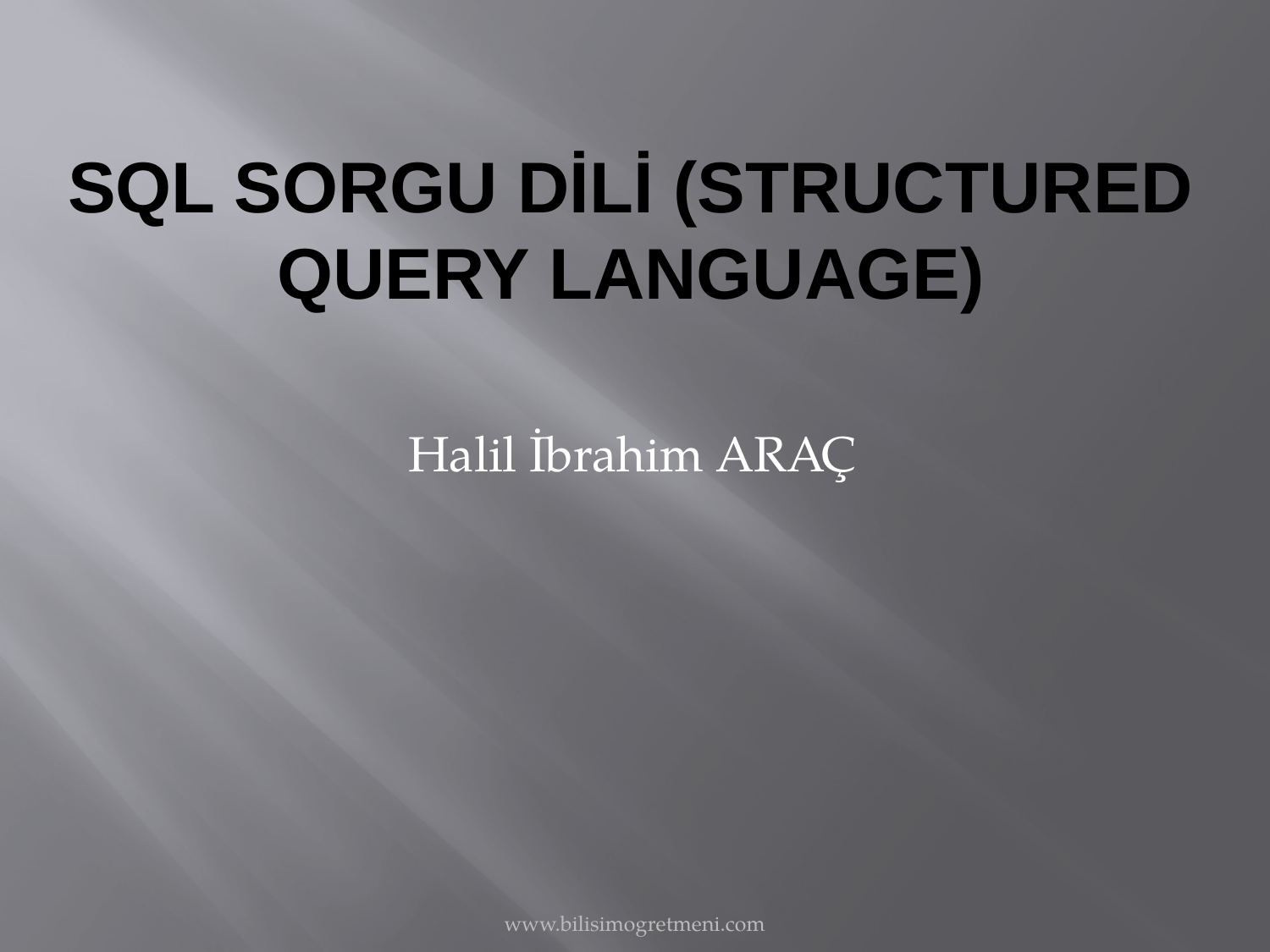

# SQL Sorgu Dili (Structured query language)
Halil İbrahim ARAÇ
www.bilisimogretmeni.com